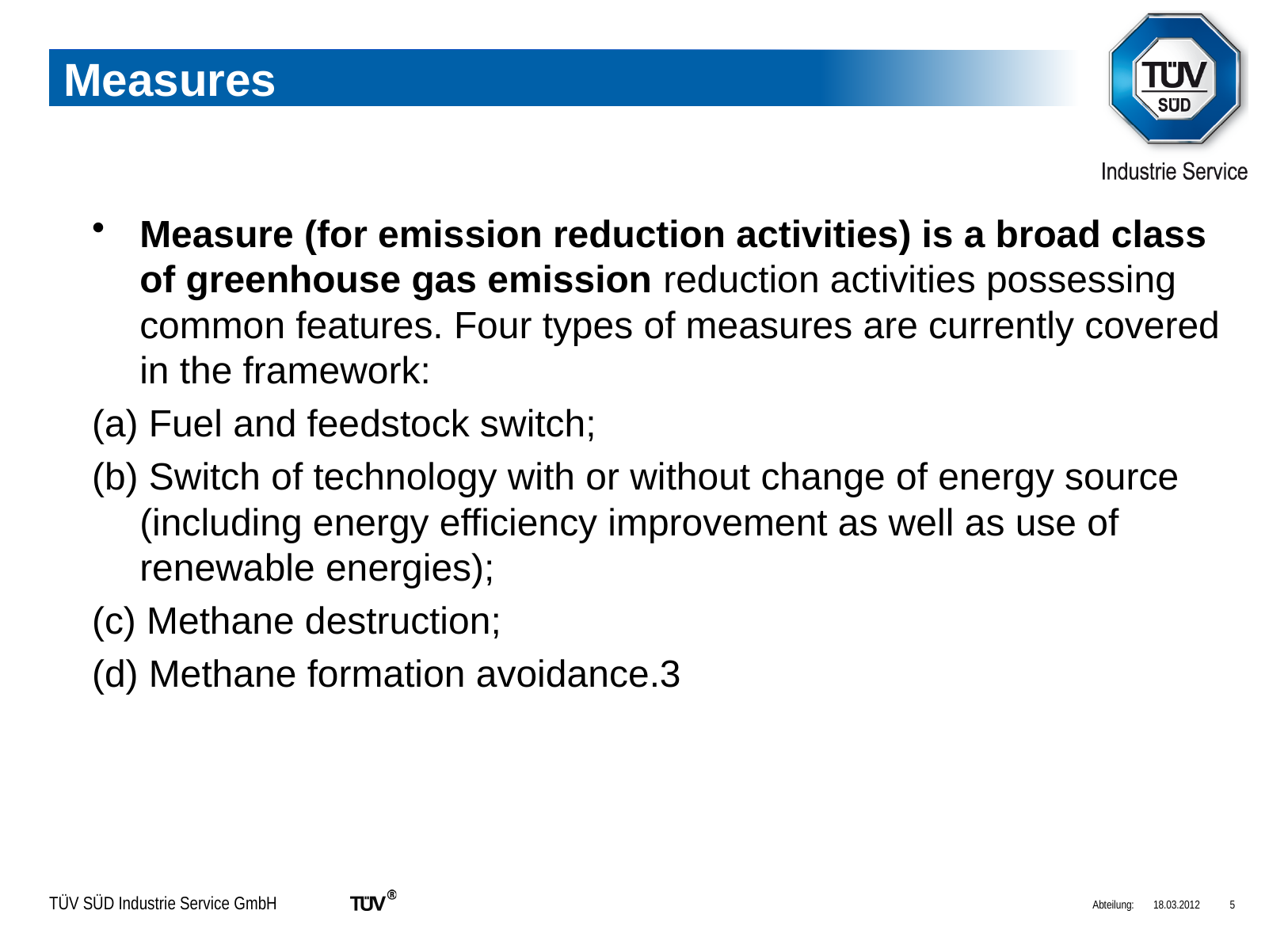

# Measures
Measure (for emission reduction activities) is a broad class of greenhouse gas emission reduction activities possessing common features. Four types of measures are currently covered in the framework:
(a) Fuel and feedstock switch;
(b) Switch of technology with or without change of energy source (including energy efficiency improvement as well as use of renewable energies);
(c) Methane destruction;
(d) Methane formation avoidance.3
Abteilung:
18.03.2012
5